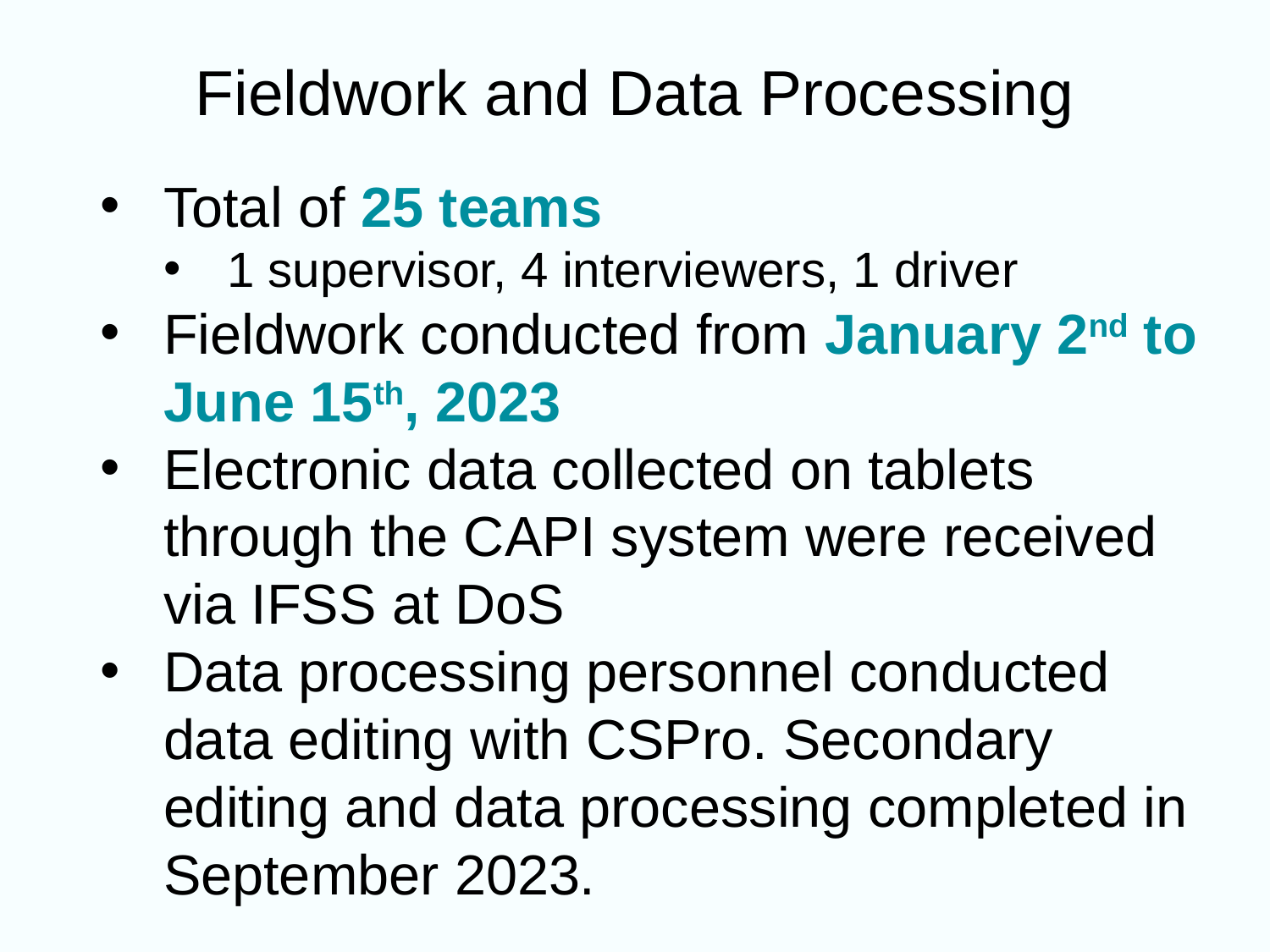

# Fieldwork and Data Processing
Total of 25 teams
1 supervisor, 4 interviewers, 1 driver
Fieldwork conducted from January 2nd to June 15th, 2023
Electronic data collected on tablets through the CAPI system were received via IFSS at DoS
Data processing personnel conducted data editing with CSPro. Secondary editing and data processing completed in September 2023.